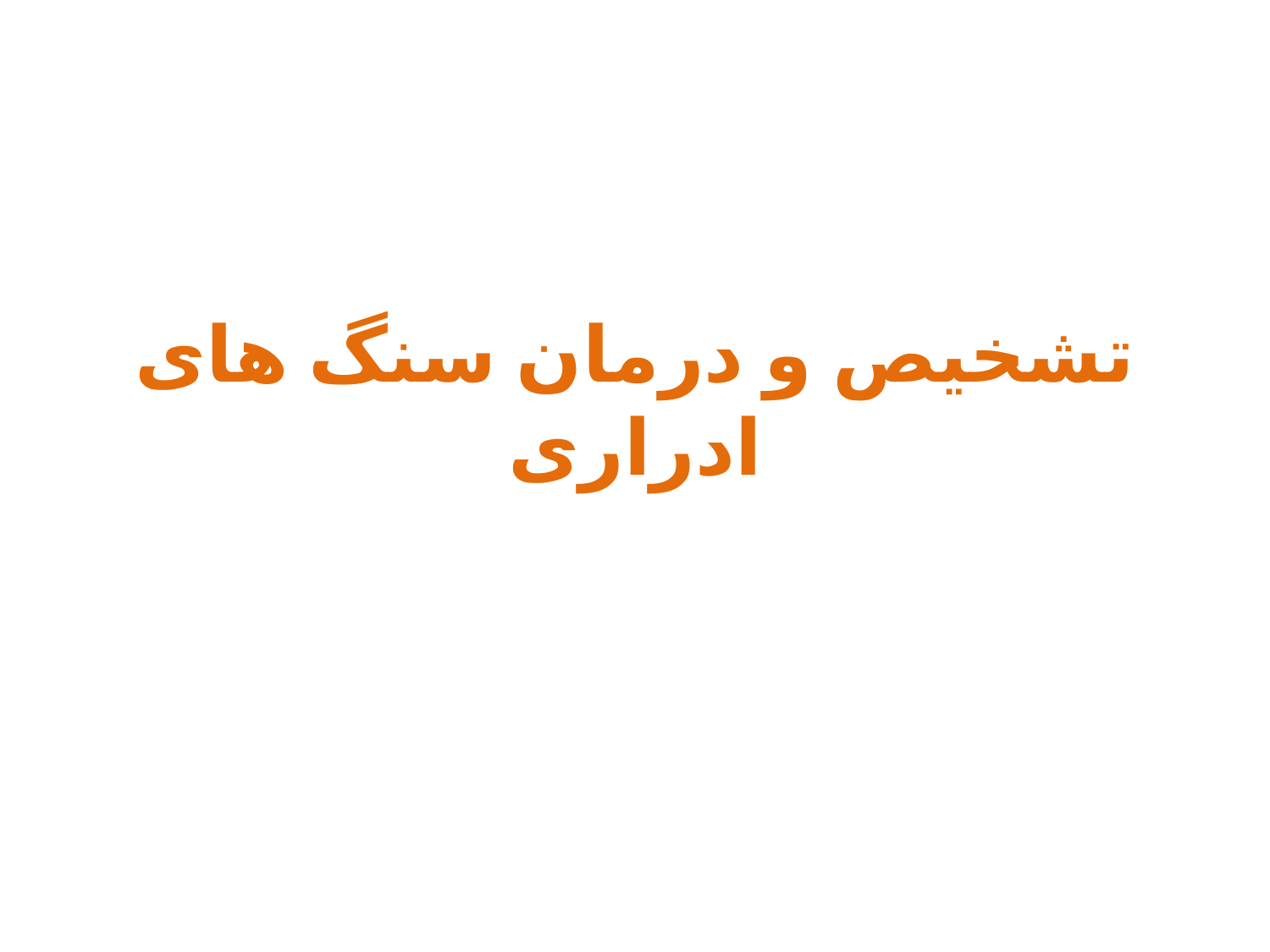

# تشخیص و درمان سنگ های ادراری